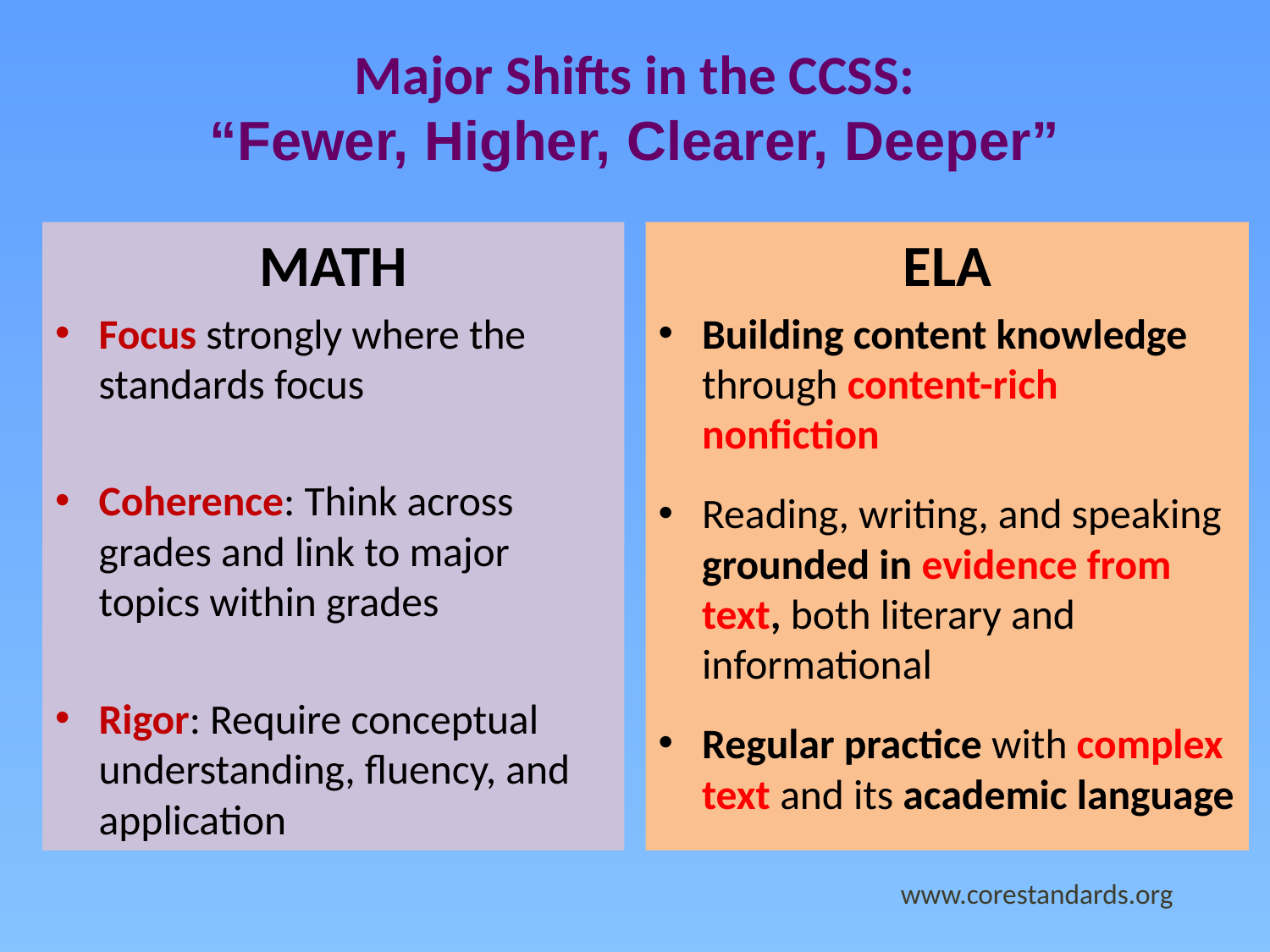

# Major Shifts in the CCSS: “Fewer, Higher, Clearer, Deeper”
MATH
Focus strongly where the standards focus

Coherence: Think across grades and link to major topics within grades

Rigor: Require conceptual understanding, fluency, and application
ELA
Building content knowledge through content-rich nonfiction

Reading, writing, and speaking grounded in evidence from text, both literary and informational

Regular practice with complex text and its academic language

www.corestandards.org